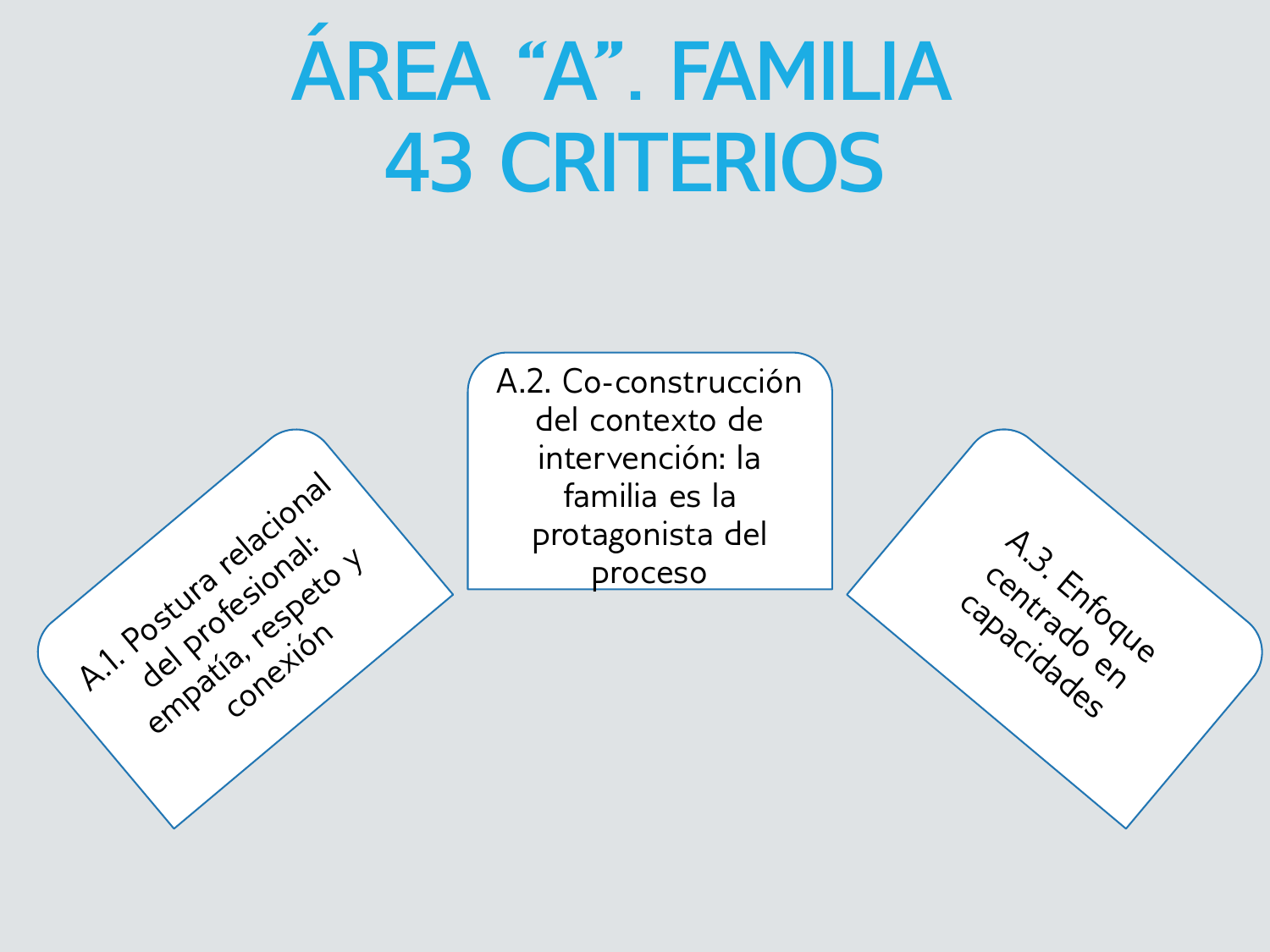

ÁREA “A”. FAMILIA
43 CRITERIOS
A.1. Postura relacional del profesional: empatía, respeto y conexión
A.2. Co-construcción del contexto de intervención: la familia es la protagonista del proceso
A.3. Enfoque centrado en capacidades